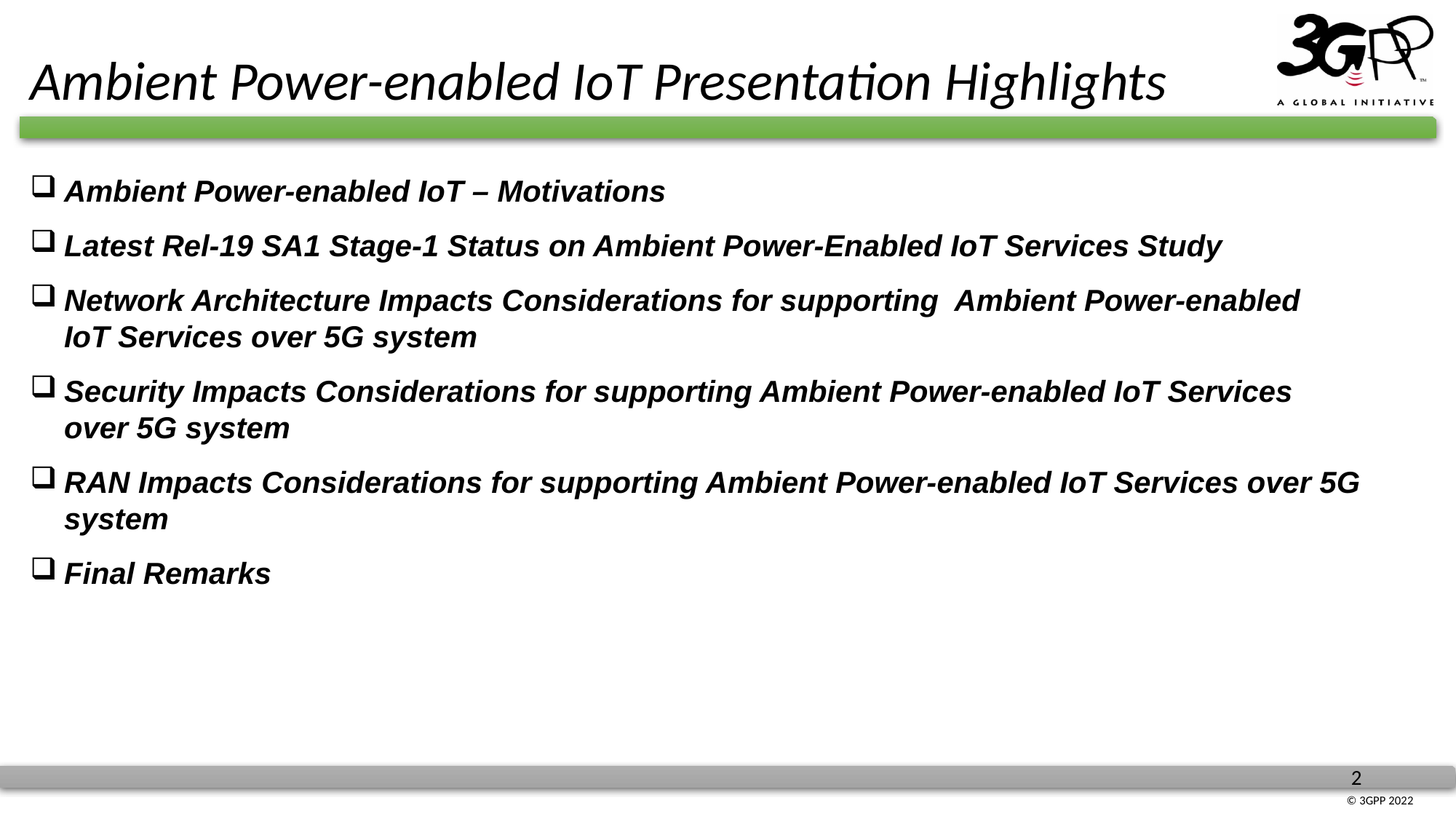

# Ambient Power-enabled IoT Presentation Highlights
Ambient Power-enabled IoT – Motivations
Latest Rel-19 SA1 Stage-1 Status on Ambient Power-Enabled IoT Services Study
Network Architecture Impacts Considerations for supporting  Ambient Power-enabled  IoT Services over 5G system
Security Impacts Considerations for supporting Ambient Power-enabled IoT Services over 5G system
RAN Impacts Considerations for supporting Ambient Power-enabled IoT Services over 5G system
Final Remarks